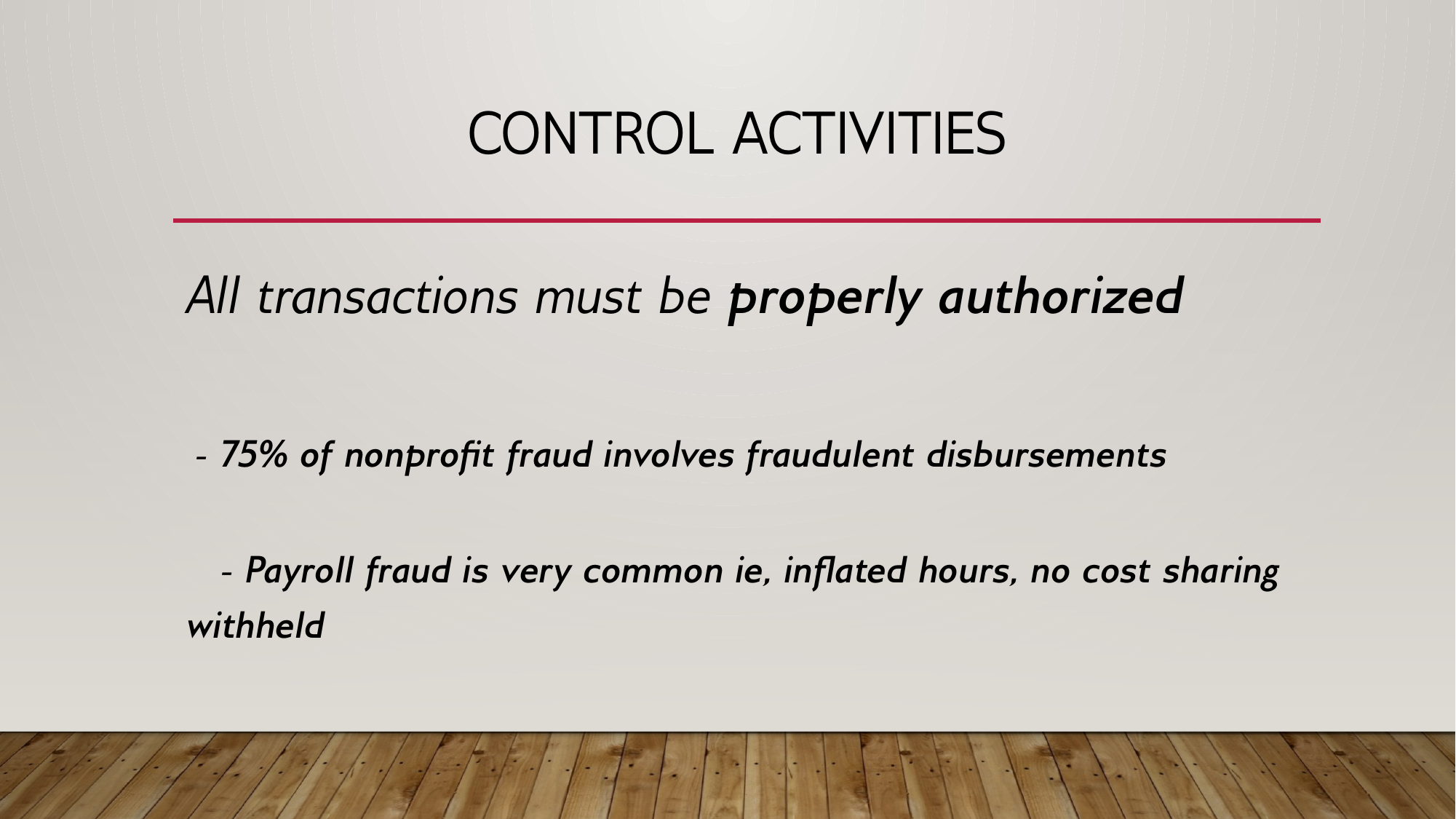

# Control Activities
All transactions must be properly authorized

 - 75% of nonprofit fraud involves fraudulent disbursements

   - Payroll fraud is very common ie, inflated hours, no cost sharing withheld